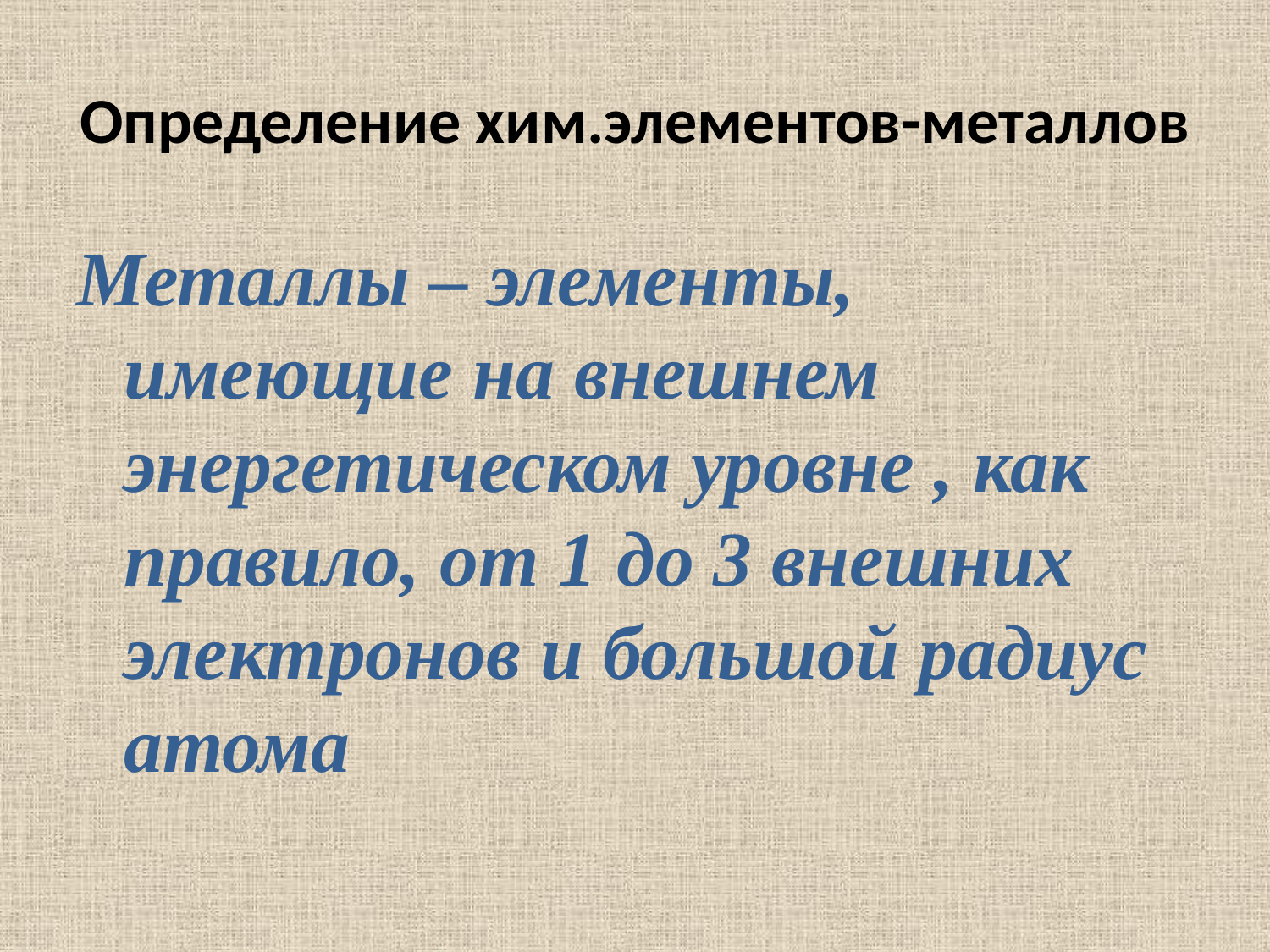

# Определение хим.элементов-металлов
Металлы – элементы, имеющие на внешнем энергетическом уровне , как правило, от 1 до 3 внешних электронов и большой радиус атома